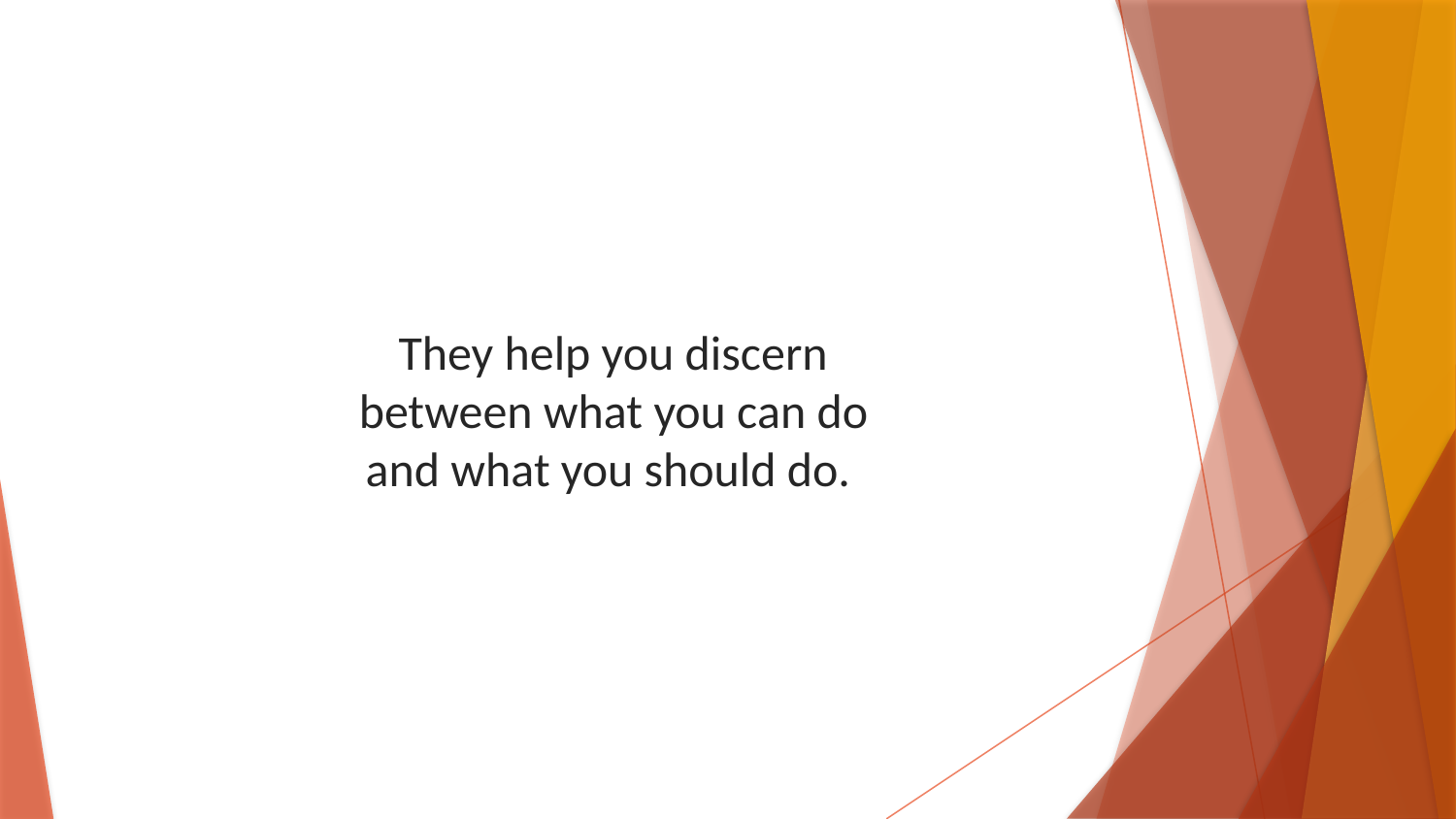

They help you discern between what you can do and what you should do.